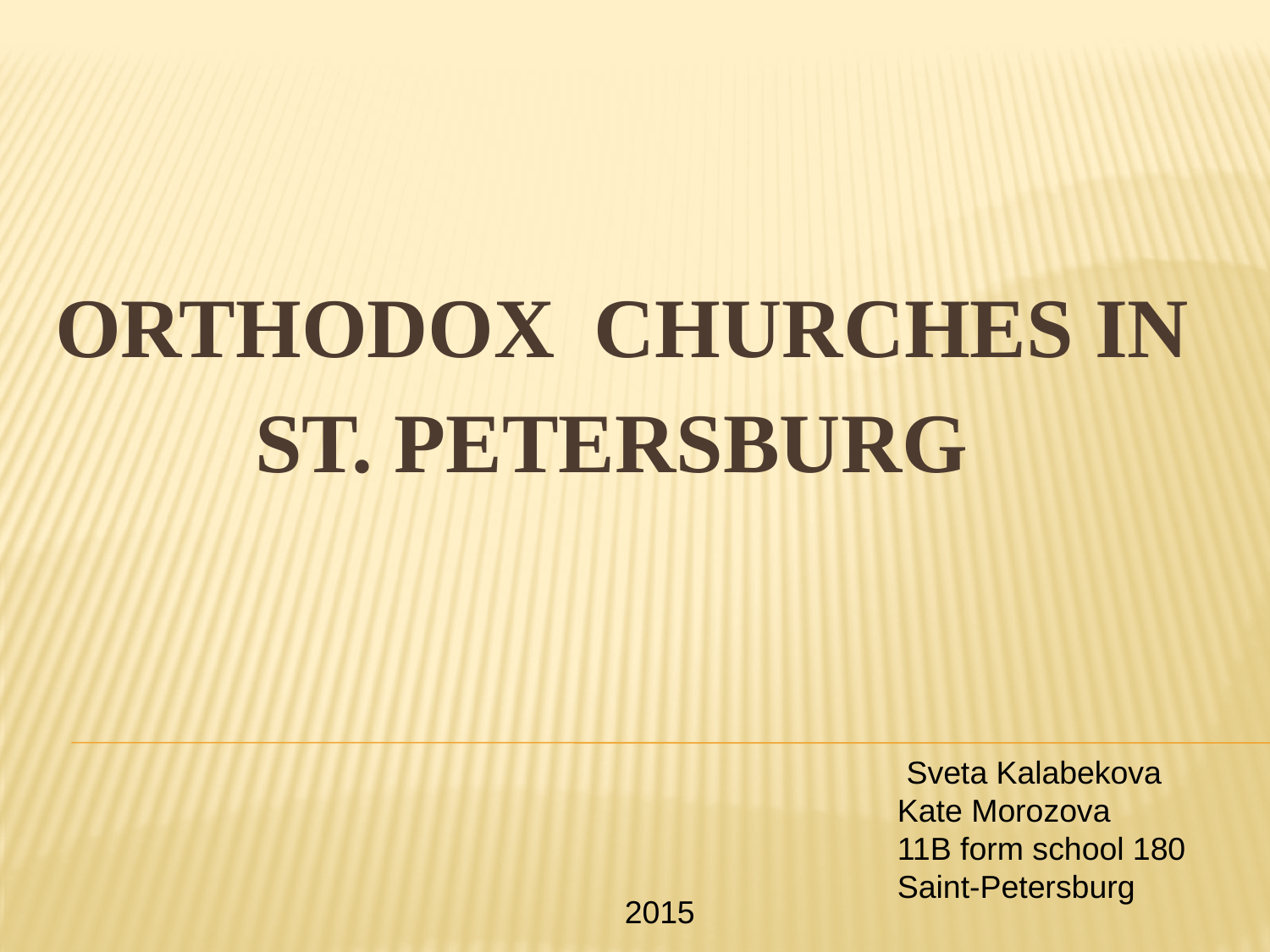

# orthodox CHURCHES IN ST. PETERSBURG
 Sveta Kalabekova
Kate Morozova
11B form school 180
Saint-Petersburg

2015